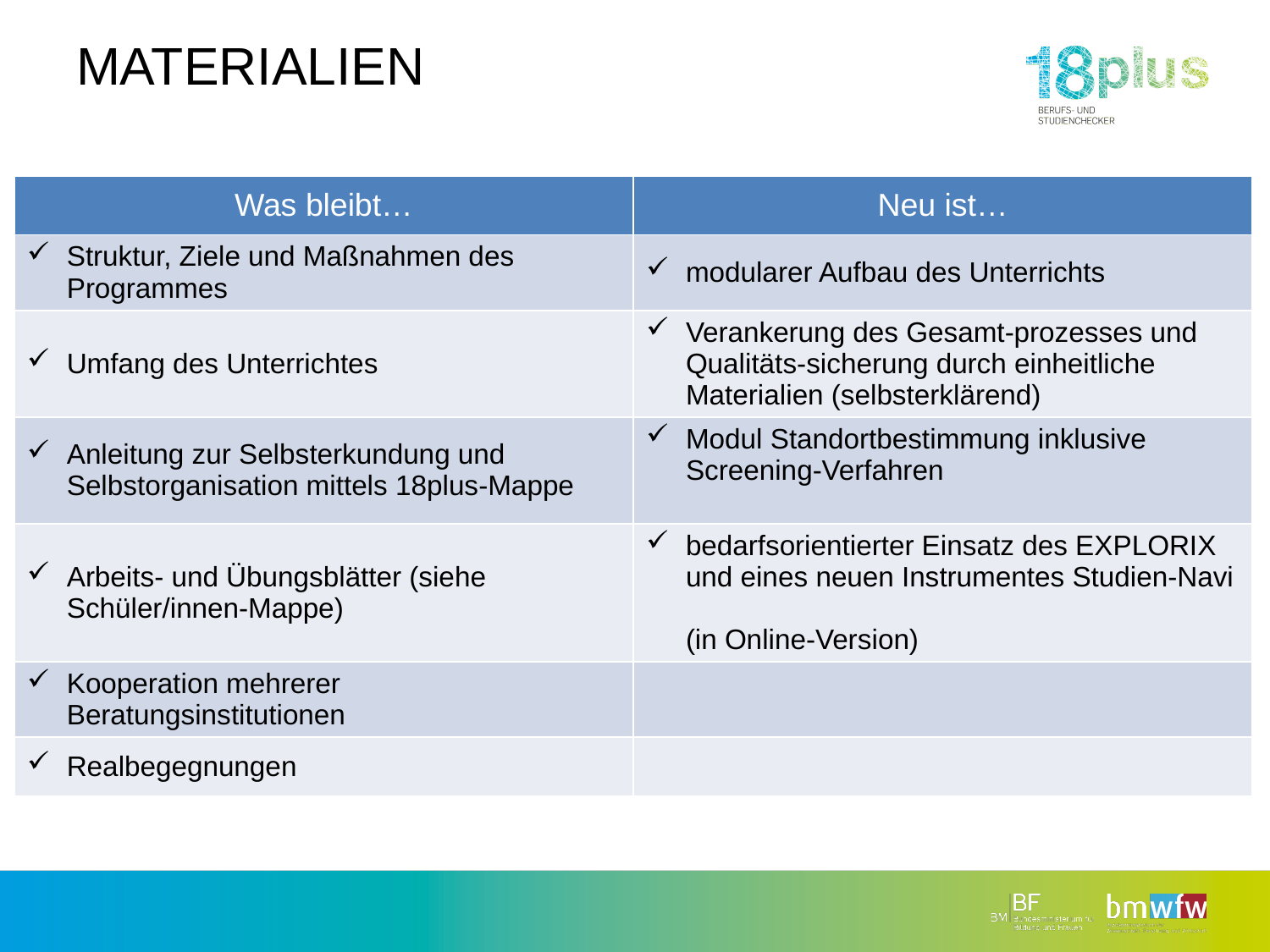

# Materialien
| Was bleibt… | Neu ist… |
| --- | --- |
| Struktur, Ziele und Maßnahmen des Programmes | modularer Aufbau des Unterrichts |
| Umfang des Unterrichtes | Verankerung des Gesamt-prozesses und Qualitäts-sicherung durch einheitliche Materialien (selbsterklärend) |
| Anleitung zur Selbsterkundung und Selbstorganisation mittels 18plus-Mappe | Modul Standortbestimmung inklusive Screening-Verfahren |
| Arbeits- und Übungsblätter (siehe Schüler/innen-Mappe) | bedarfsorientierter Einsatz des EXPLORIX und eines neuen Instrumentes Studien-Navi (in Online-Version) |
| Kooperation mehrerer Beratungsinstitutionen |  |
| Realbegegnungen |  |